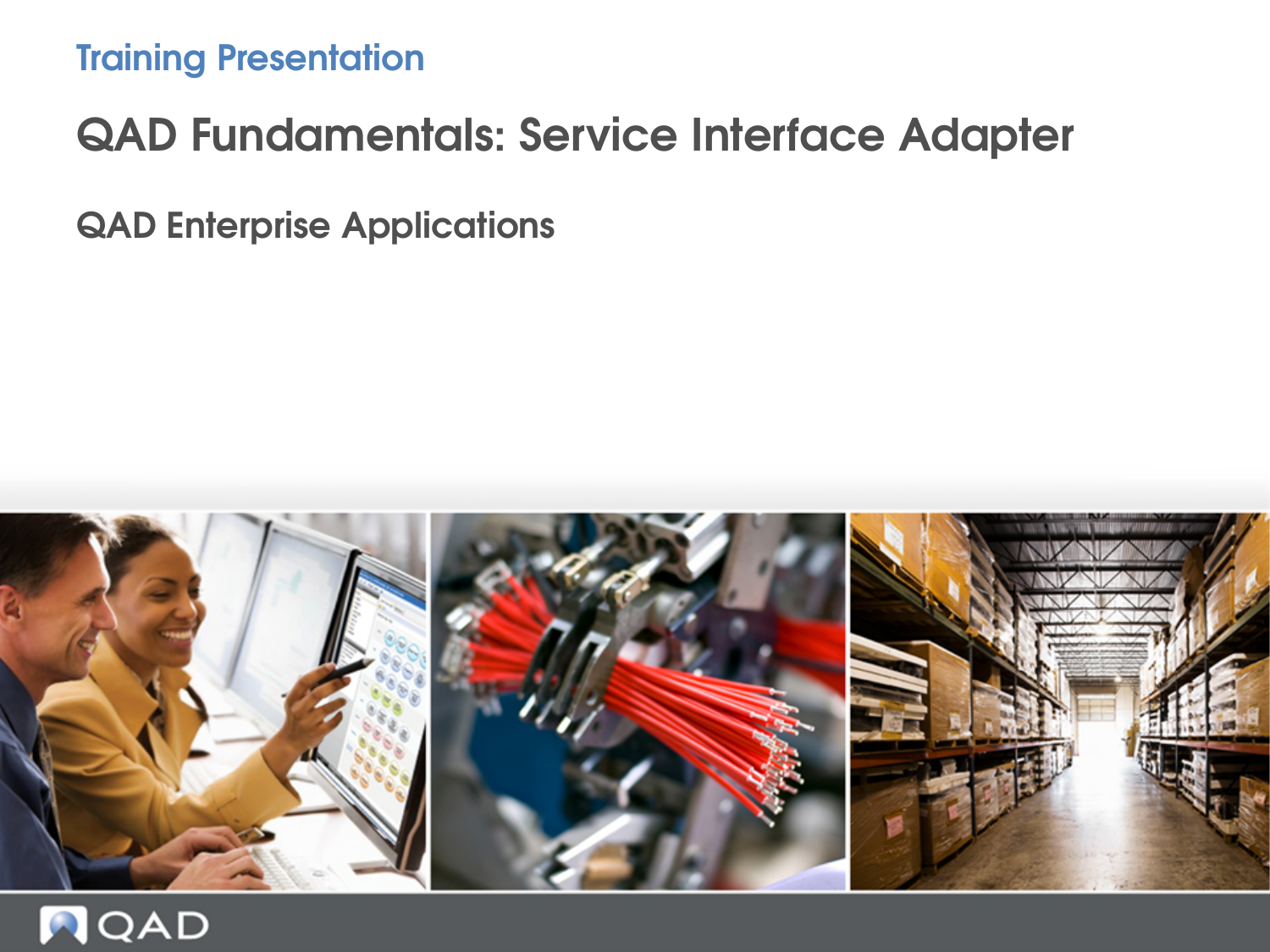

Training Presentation
# QAD Fundamentals: Service Interface Adapter
QAD Enterprise Applications